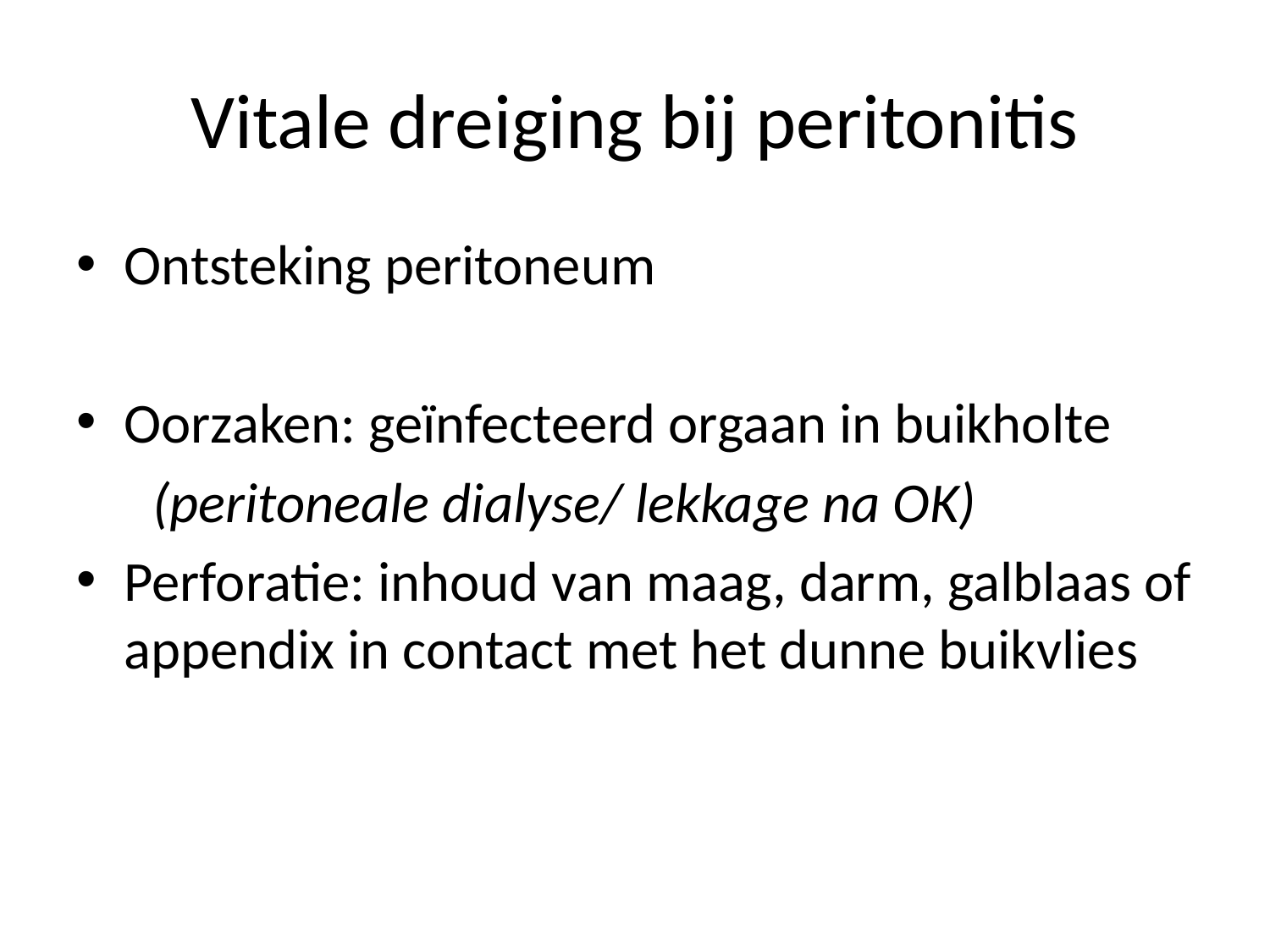

# Vitale dreiging bij peritonitis
Ontsteking peritoneum

Oorzaken: geïnfecteerd orgaan in buikholte
      (peritoneale dialyse/ lekkage na OK)
Perforatie: inhoud van maag, darm, galblaas of appendix in contact met het dunne buikvlies